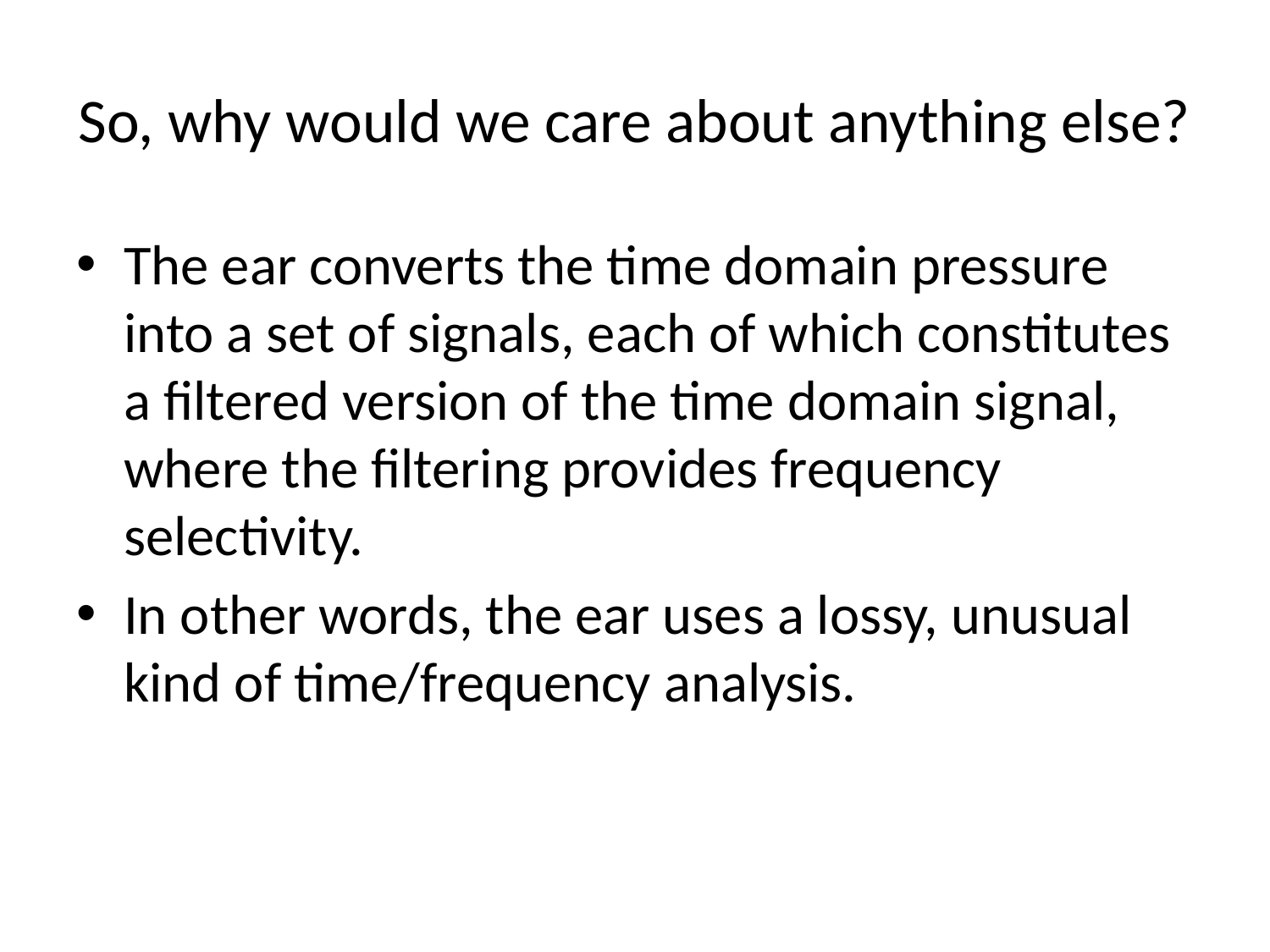

# So, why would we care about anything else?
The ear converts the time domain pressure into a set of signals, each of which constitutes a filtered version of the time domain signal, where the filtering provides frequency selectivity.
In other words, the ear uses a lossy, unusual kind of time/frequency analysis.